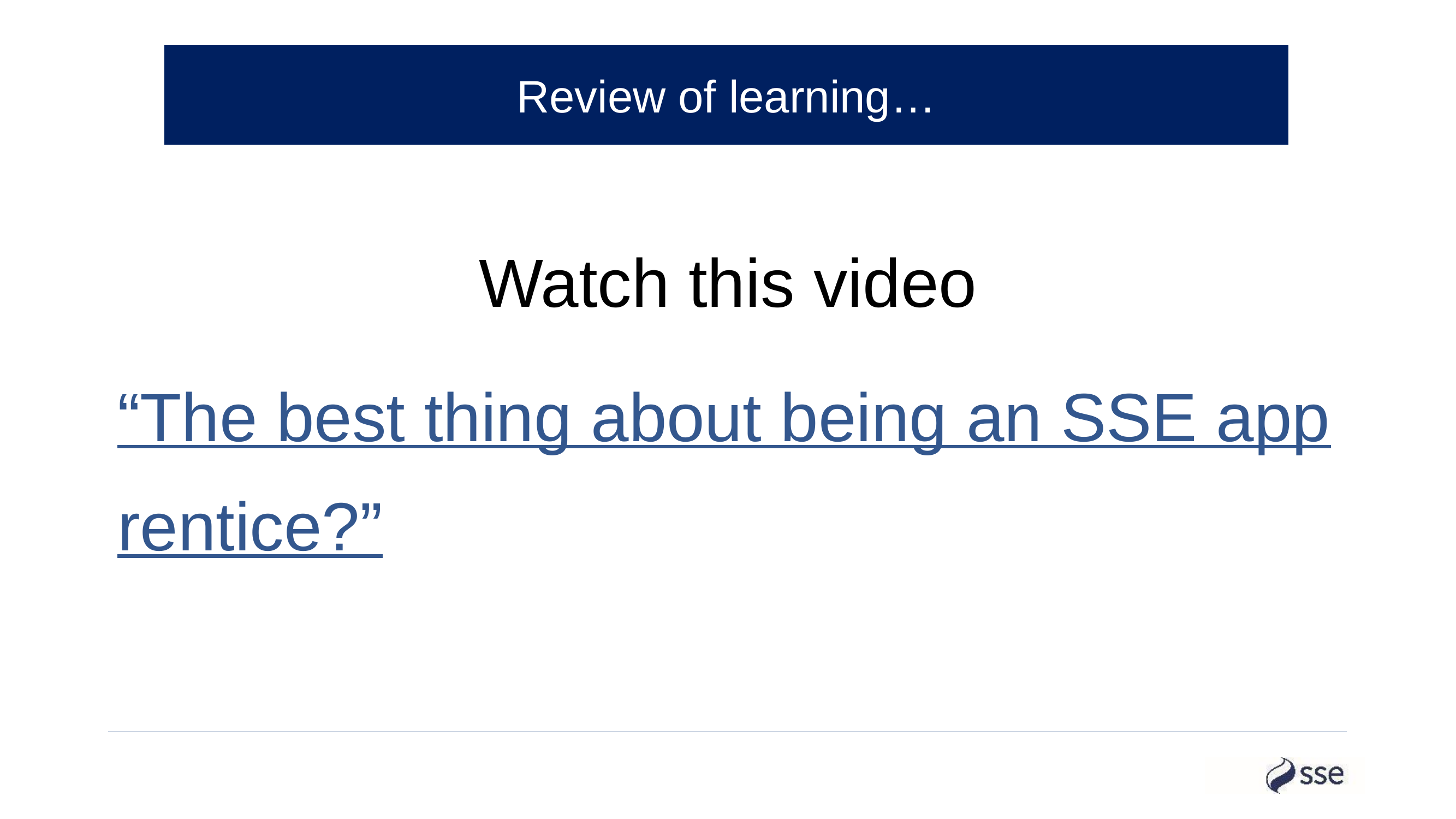

Review of learning…
Watch this video
“The best thing about being an SSE apprentice?”